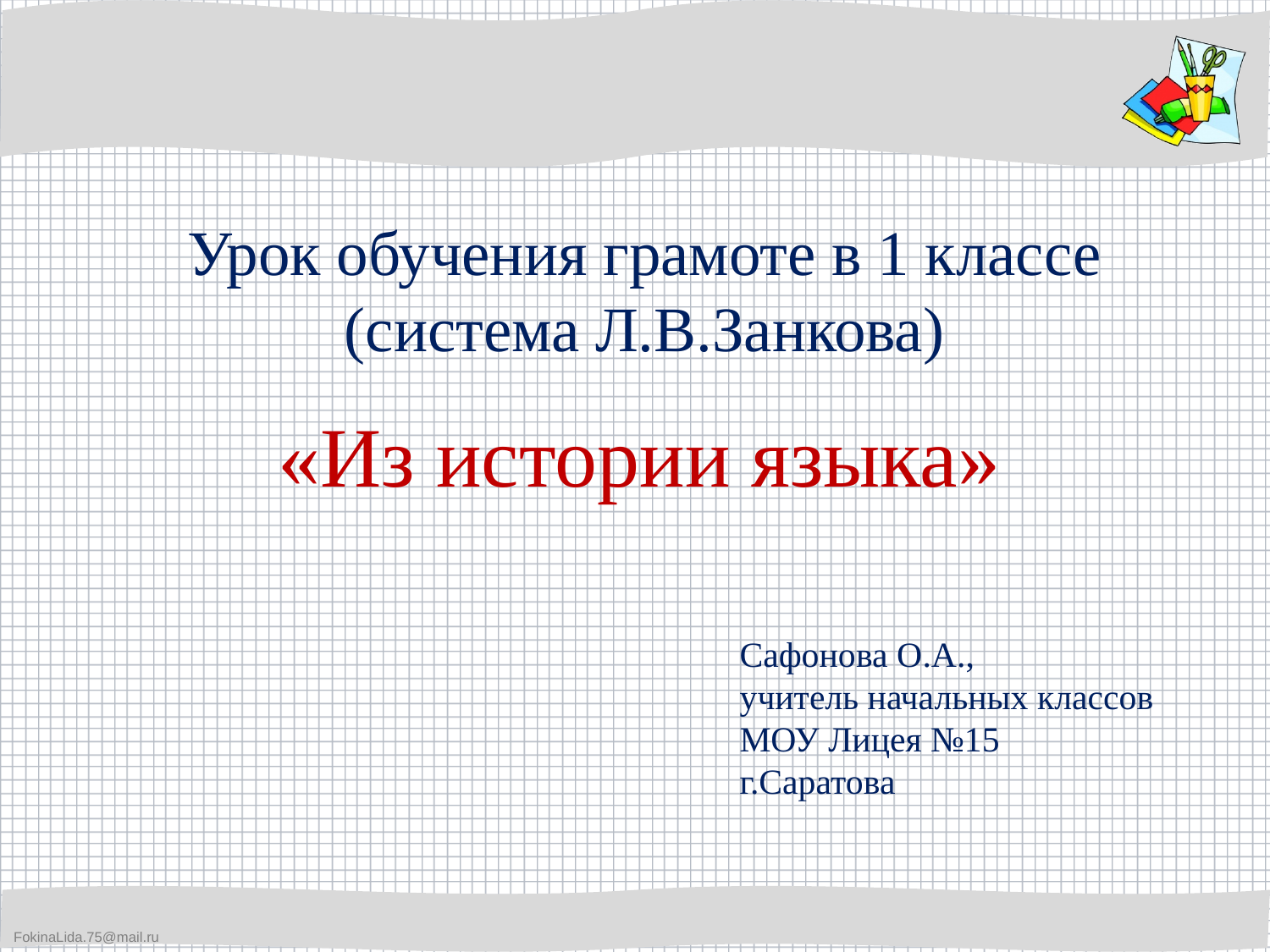

# Урок обучения грамоте в 1 классе (система Л.В.Занкова)
«Из истории языка»
Сафонова О.А.,
учитель начальных классов
МОУ Лицея №15
г.Саратова